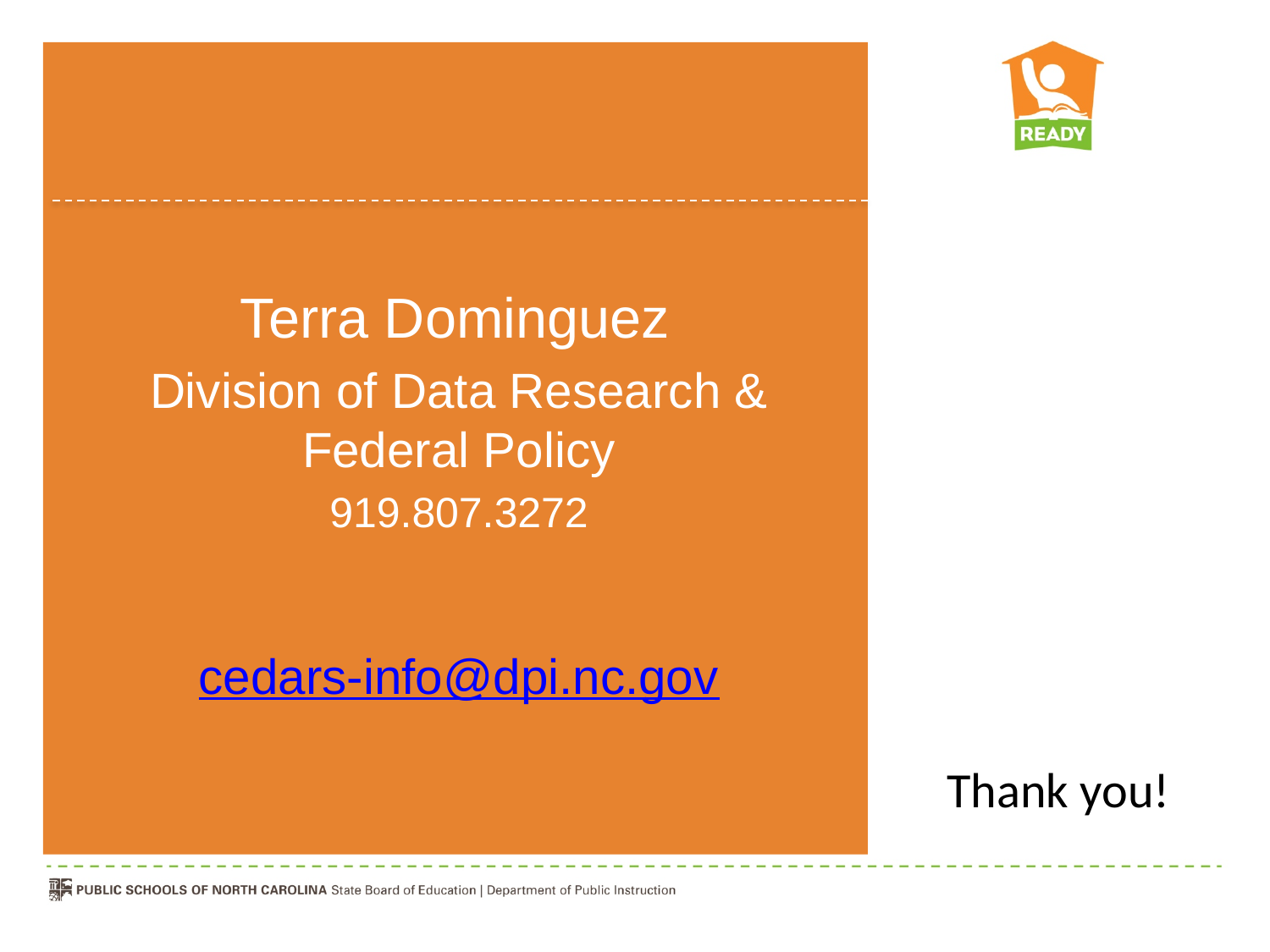

#

Terra Dominguez
Division of Data Research & Federal Policy
919.807.3272

cedars-info@dpi.nc.gov
Thank you!